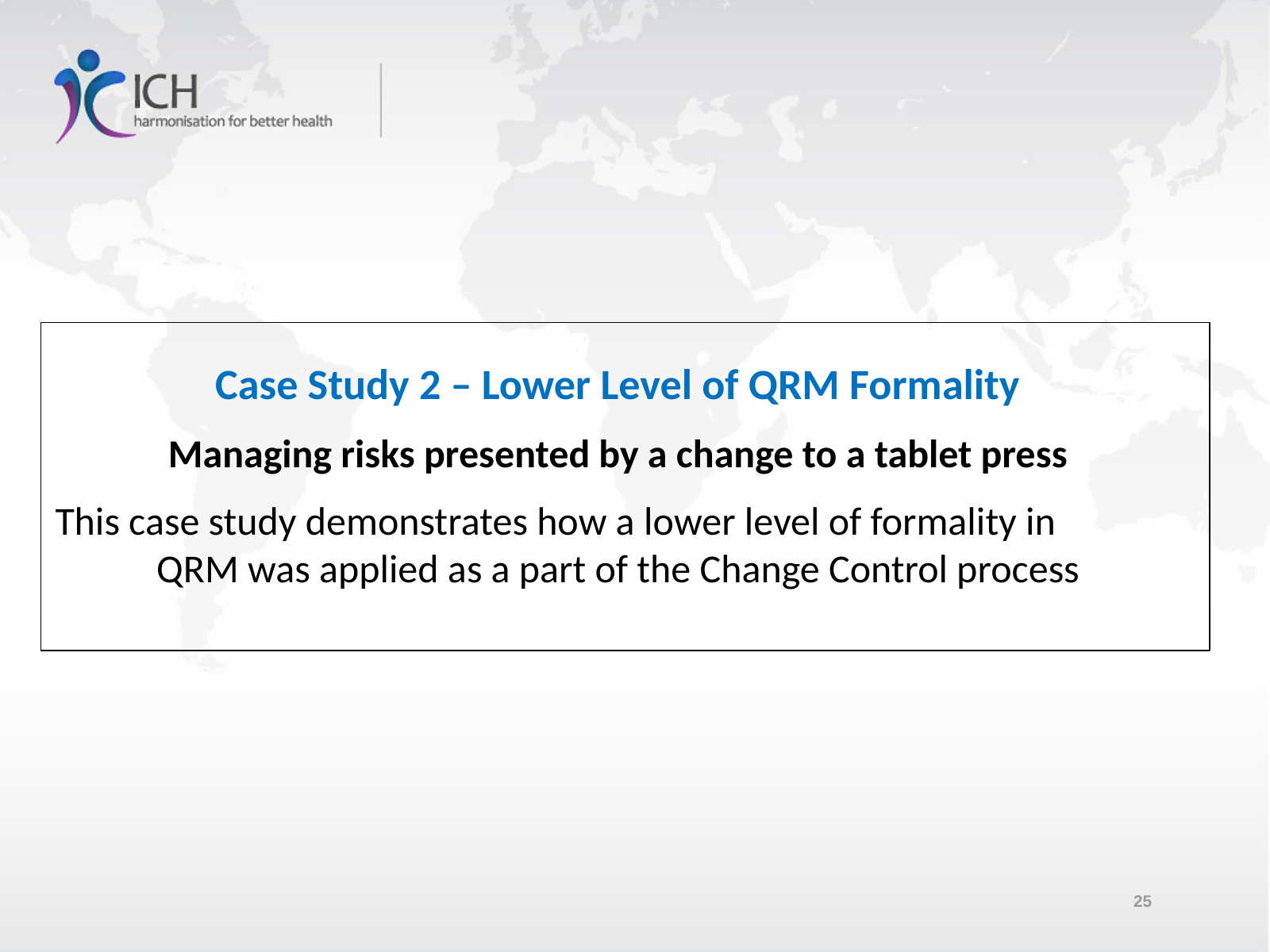

Case Study 2 – Lower Level of QRM Formality
Managing risks presented by a change to a tablet press
This case study demonstrates how a lower level of formality in               QRM was applied as a part of the Change Control process